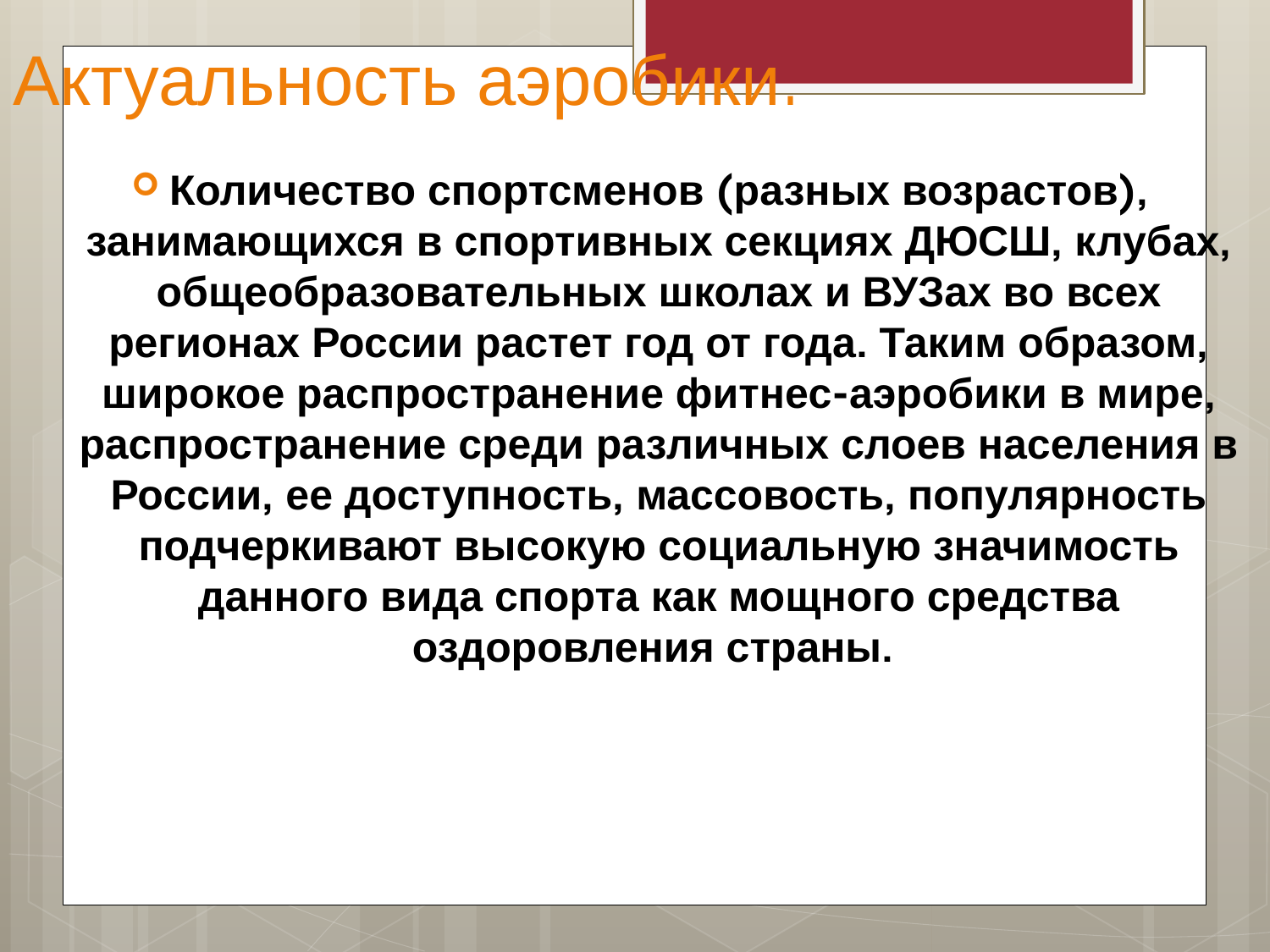

# Актуальность аэробики.
Количество спортсменов (разных возрастов), занимающихся в спортивных секциях ДЮСШ, клубах, общеобразовательных школах и ВУЗах во всех регионах России растет год от года. Таким образом, широкое распространение фитнес-аэробики в мире, распространение среди различных слоев населения в России, ее доступность, массовость, популярность подчеркивают высокую социальную значимость данного вида спорта как мощного средства оздоровления страны.